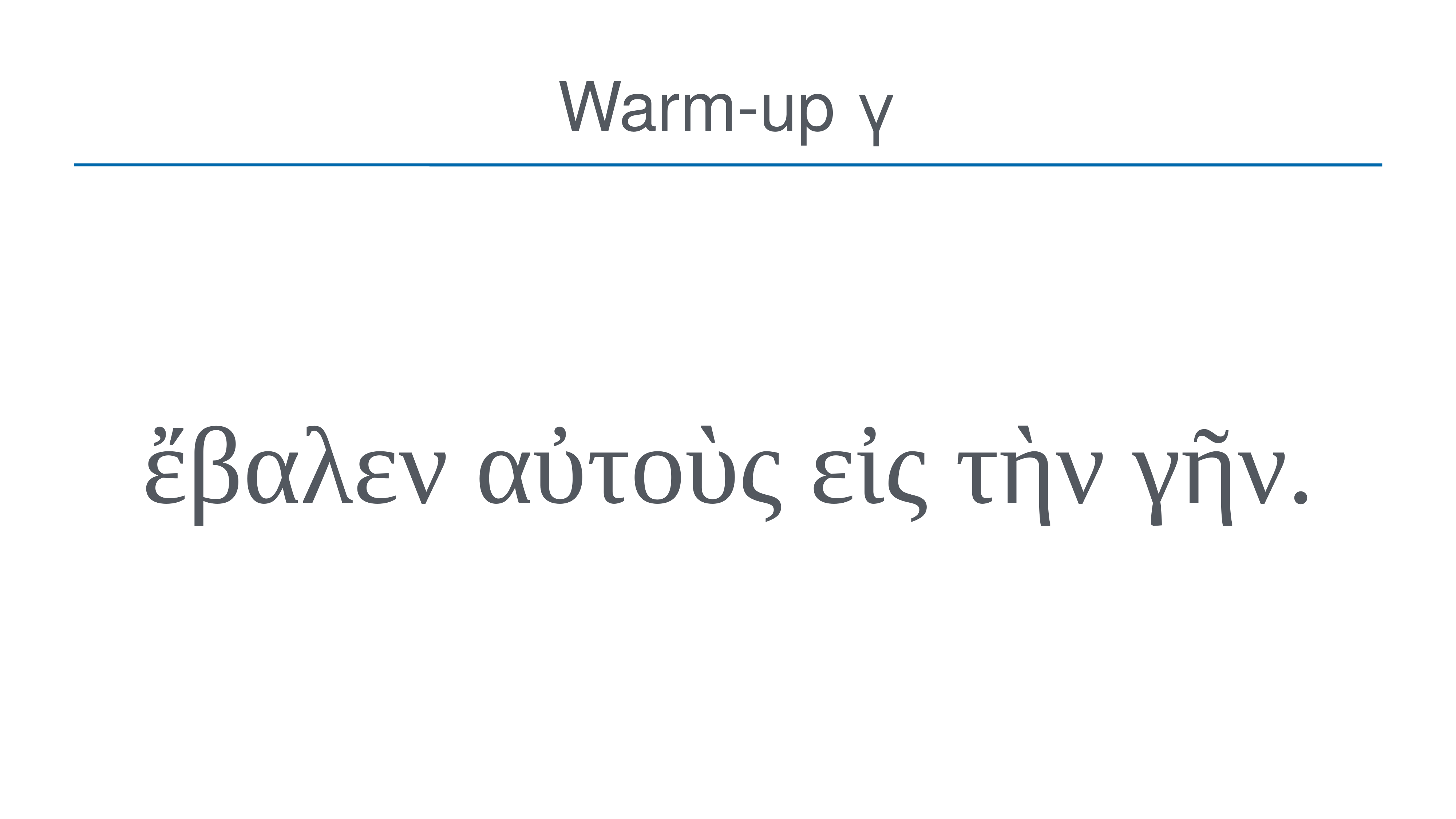

# Warm-up γ
ἔβαλεν αὐτοὺς εἰς τὴν γῆν.